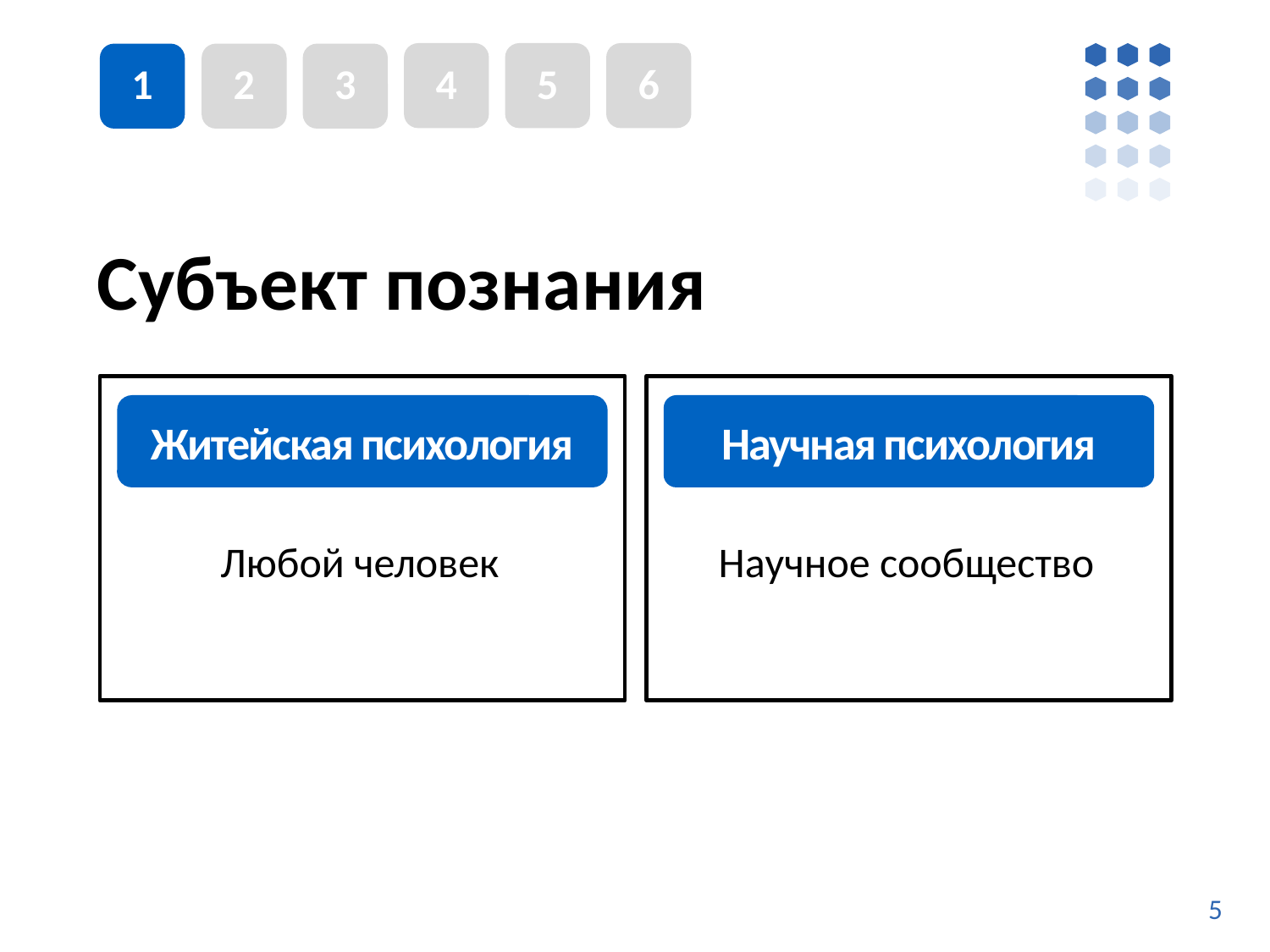

4
5
6

1
2
3
# Субъект познания
Любой человек

Научное сообщество
Житейская психология
Научная психология
5